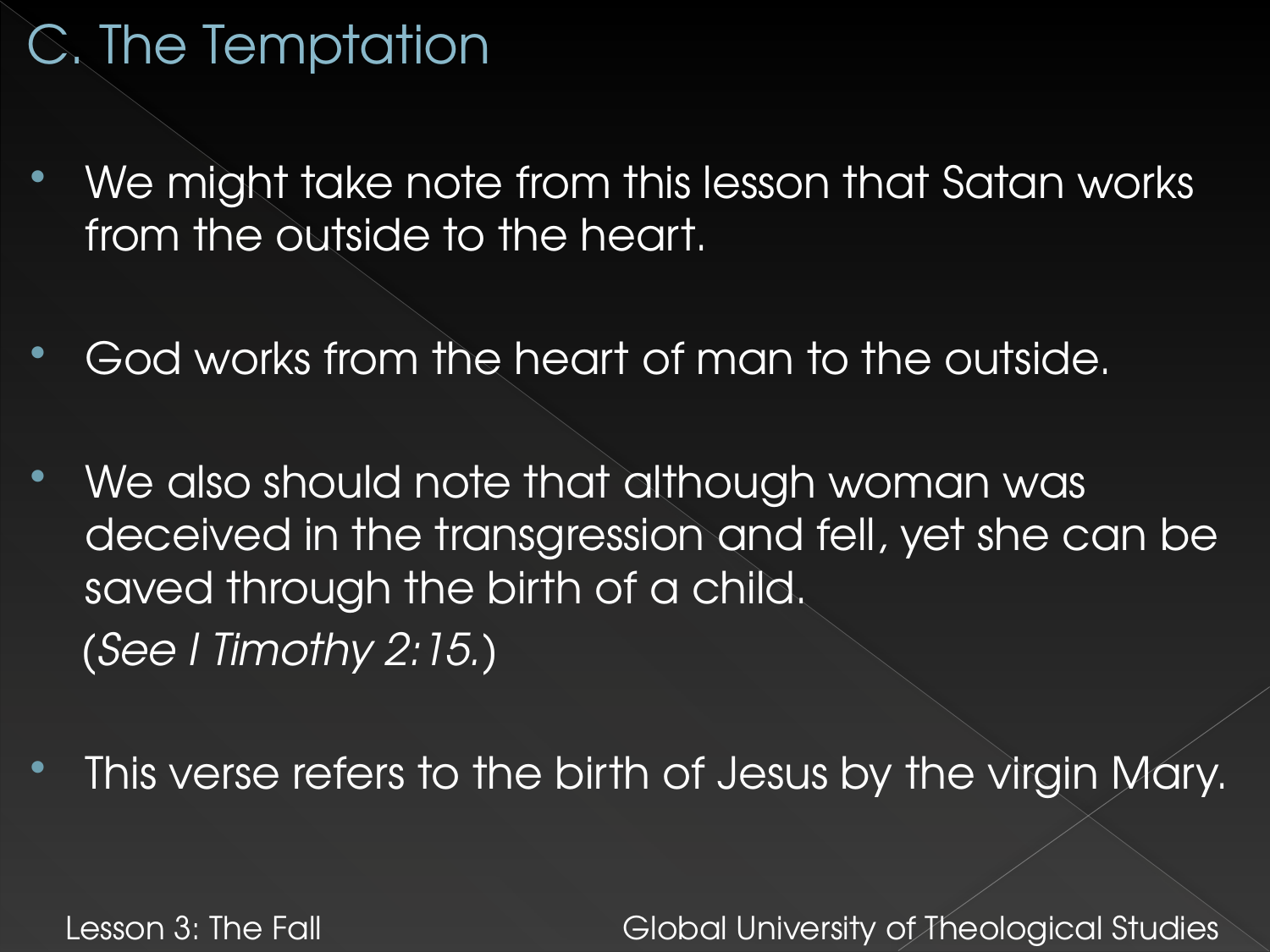

# C. The Temptation
We might take note from this lesson that Satan works from the outside to the heart.

God works from the heart of man to the outside.

We also should note that although woman was deceived in the transgression and fell, yet she can be saved through the birth of a child.
    (See I Timothy 2:15.)

This verse refers to the birth of Jesus by the virgin Mary.
Lesson 3: The Fall                                  Global University of Theological Studies